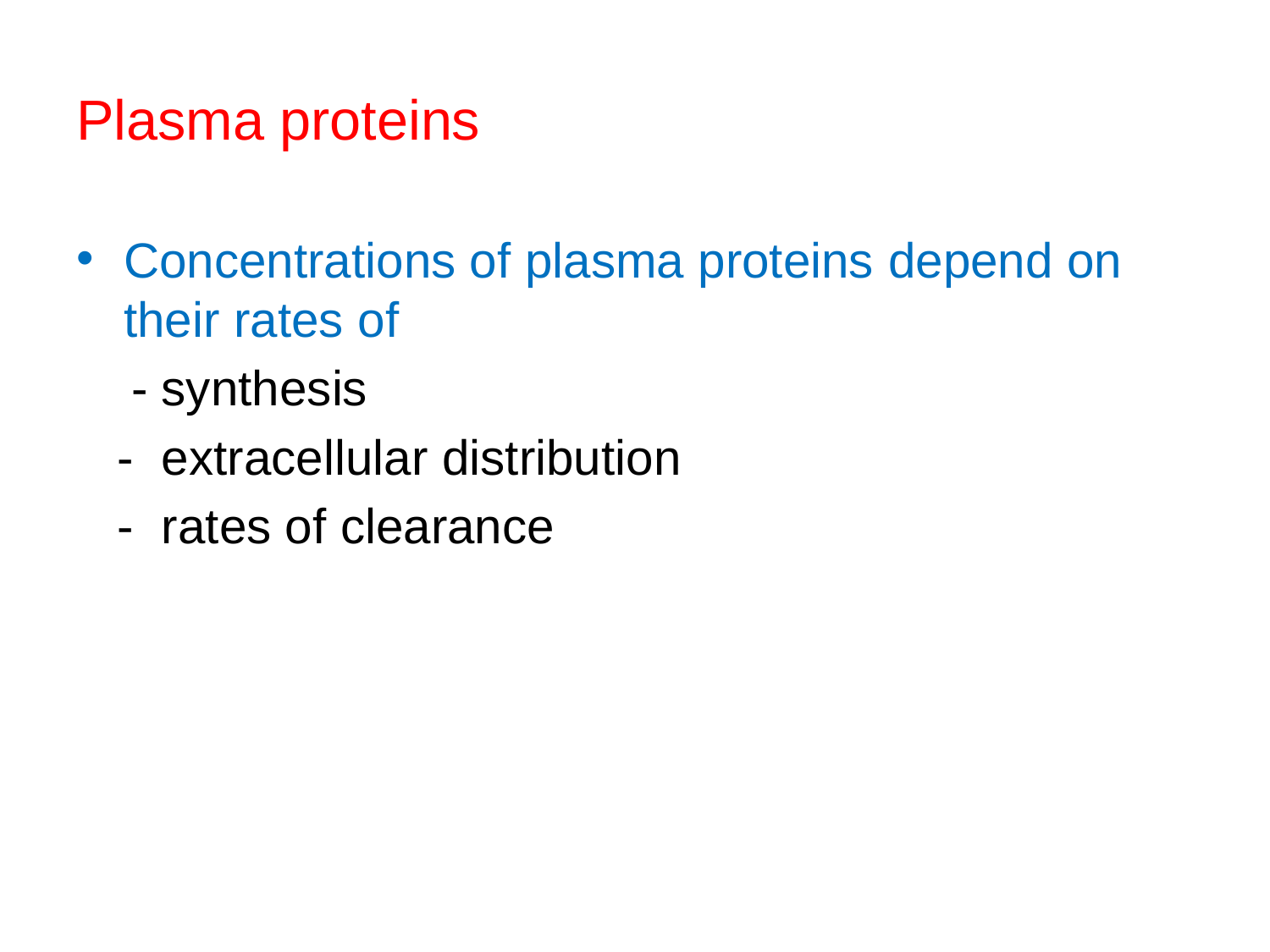

# Plasma proteins
Concentrations of plasma proteins depend on their rates of
    - synthesis
   -  extracellular distribution
   -  rates of clearance